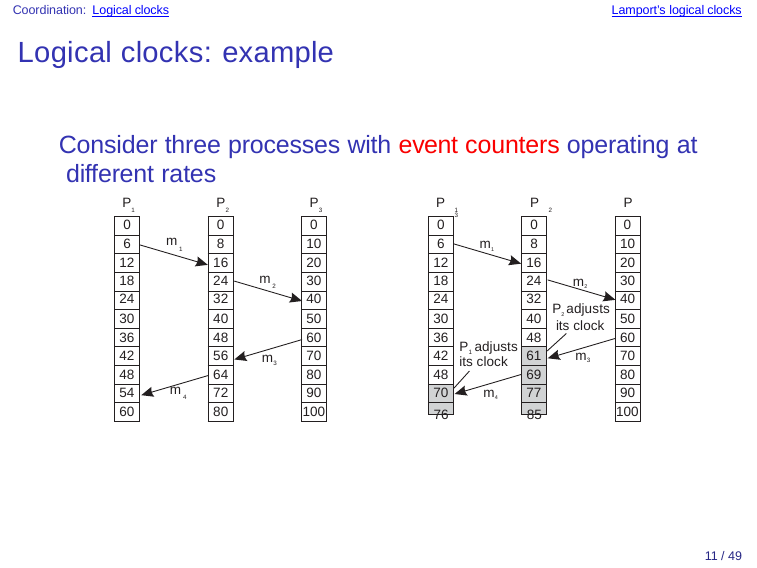

Coordination: Logical clocks
Lamport’s logical clocks
Logical clocks: example

Consider three processes with event counters operating at  different rates
P
1
P
2
P	P	P	P
3	1	2	3
| 0 |
| --- |
| 6 |
| 12 |
| 18 |
| 24 |
| 30 |
| 36 |
| 42 |
| 48 |
| 54 |
| 60 |
| 0 |
| --- |
| 8 |
| 16 |
| 24 |
| 32 |
| 40 |
| 48 |
| 56 |
| 64 |
| 72 |
| 80 |
| 0 |
| --- |
| 10 |
| 20 |
| 30 |
| 40 |
| 50 |
| 60 |
| 70 |
| 80 |
| 90 |
| 100 |
| 0 |
| --- |
| 6 |
| 12 |
| 18 |
| 24 |
| 30 |
| 36 |
| 42 |
| 48 |
| 70 |
|  |
| 0 |
| --- |
| 8 |
| 16 |
| 24 |
| 32 |
| 40 |
| 48 |
| 61 |
| 69 |
| 77 |
|  |
| 0 |
| --- |
| 10 |
| 20 |
| 30 |
| 40 |
| 50 |
| 60 |
| 70 |
| 80 |
| 90 |
| 100 |
m
1
m1

m
2
m2

P2 adjusts  its clock

P adjusts

m
1
m
its clock
3
3

m4
m
4
76
85
11 / 49